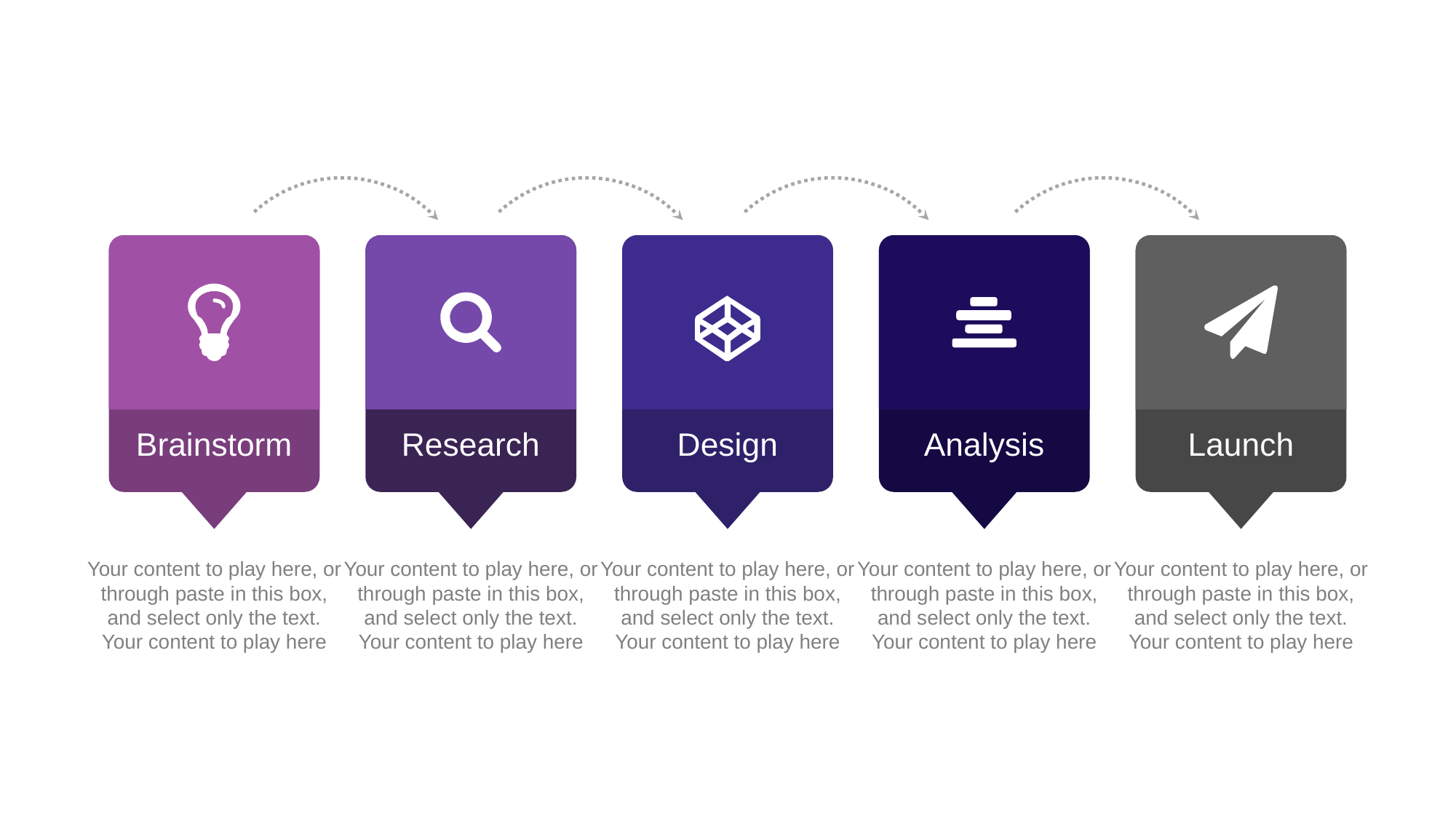

Brainstorm

Research

Design

Analysis

Launch

Your content to play here, or through paste in this box, and select only the text. Your content to play here
Your content to play here, or through paste in this box, and select only the text. Your content to play here
Your content to play here, or through paste in this box, and select only the text. Your content to play here
Your content to play here, or through paste in this box, and select only the text. Your content to play here
Your content to play here, or through paste in this box, and select only the text. Your content to play here